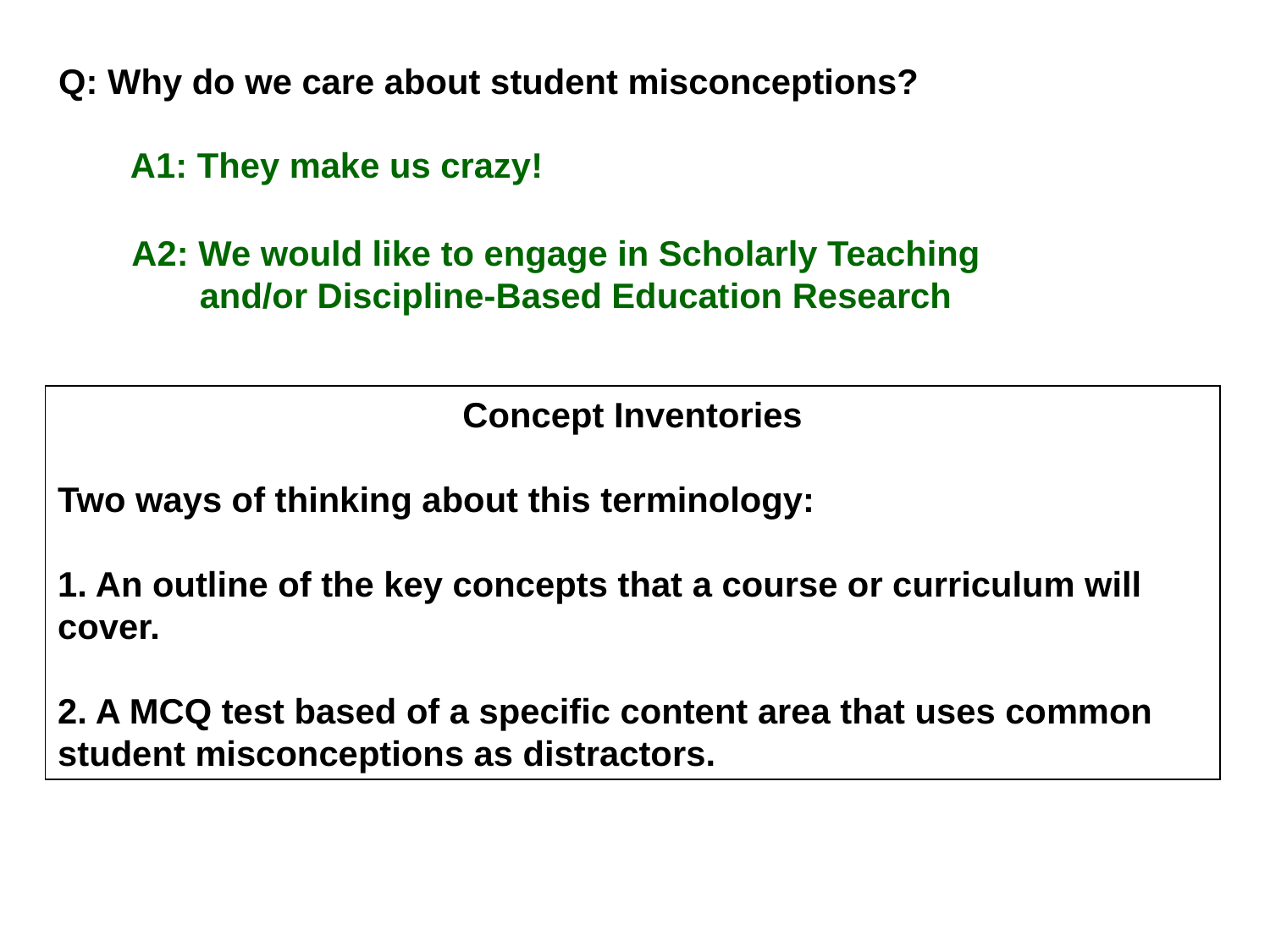

Q: Why do we care about student misconceptions?
A1: They make us crazy!
A2: We would like to engage in Scholarly Teaching
       and/or Discipline-Based Education Research
Concept Inventories

Two ways of thinking about this terminology:

1. An outline of the key concepts that a course or curriculum will cover.

2. A MCQ test based of a specific content area that uses common student misconceptions as distractors.